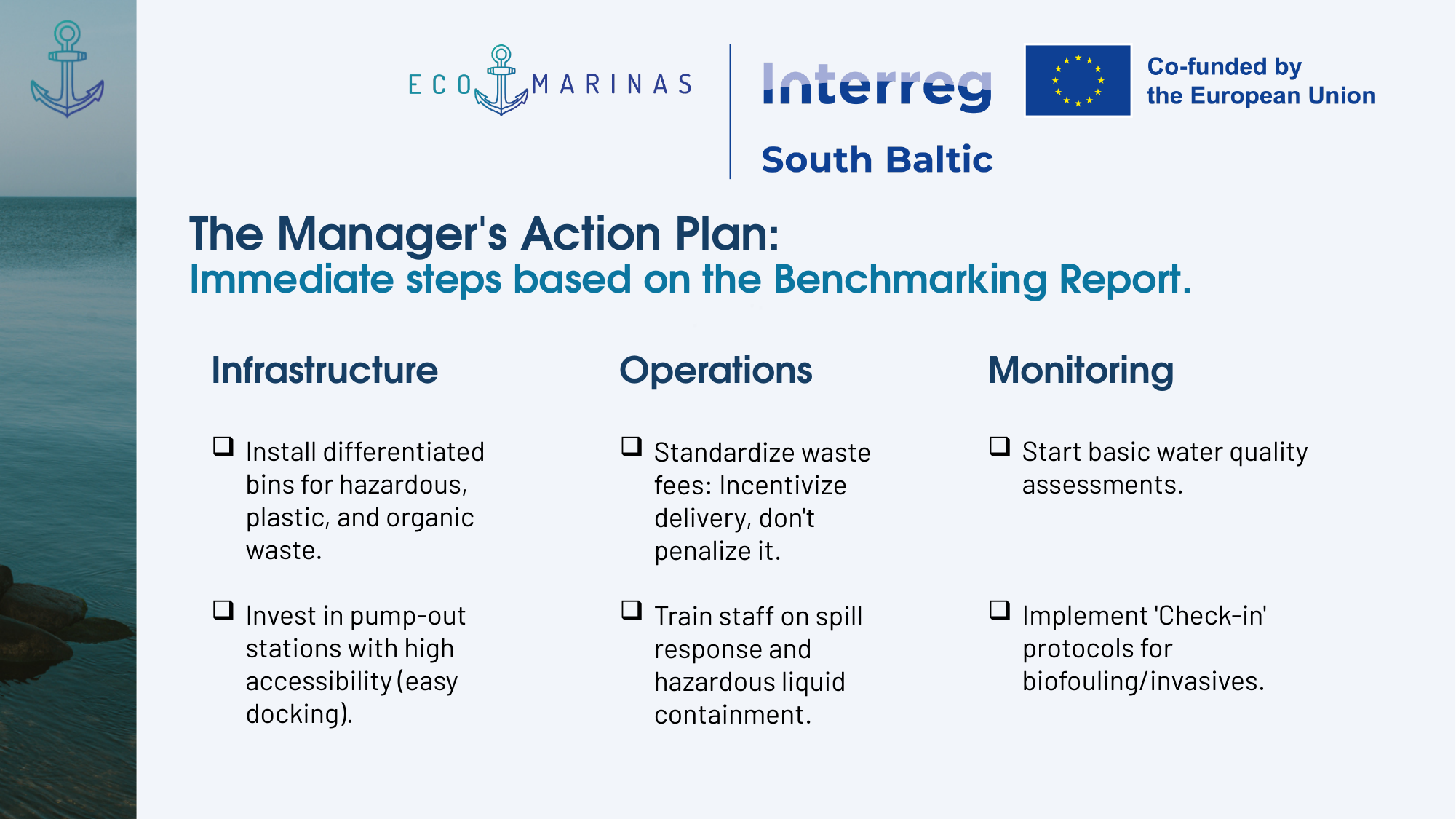

# The Manager's Action Plan: Immediate steps based on the Benchmarking Report.
Infrastructure

Install differentiated bins for hazardous, plastic, and organic waste.

Invest in pump-out stations with high accessibility (easy docking).
Monitoring

Start basic water quality assessments.

Implement 'Check-in' protocols for biofouling/invasives.
Operations

Standardize waste fees: Incentivize delivery, don't penalize it.

Train staff on spill response and hazardous liquid containment.